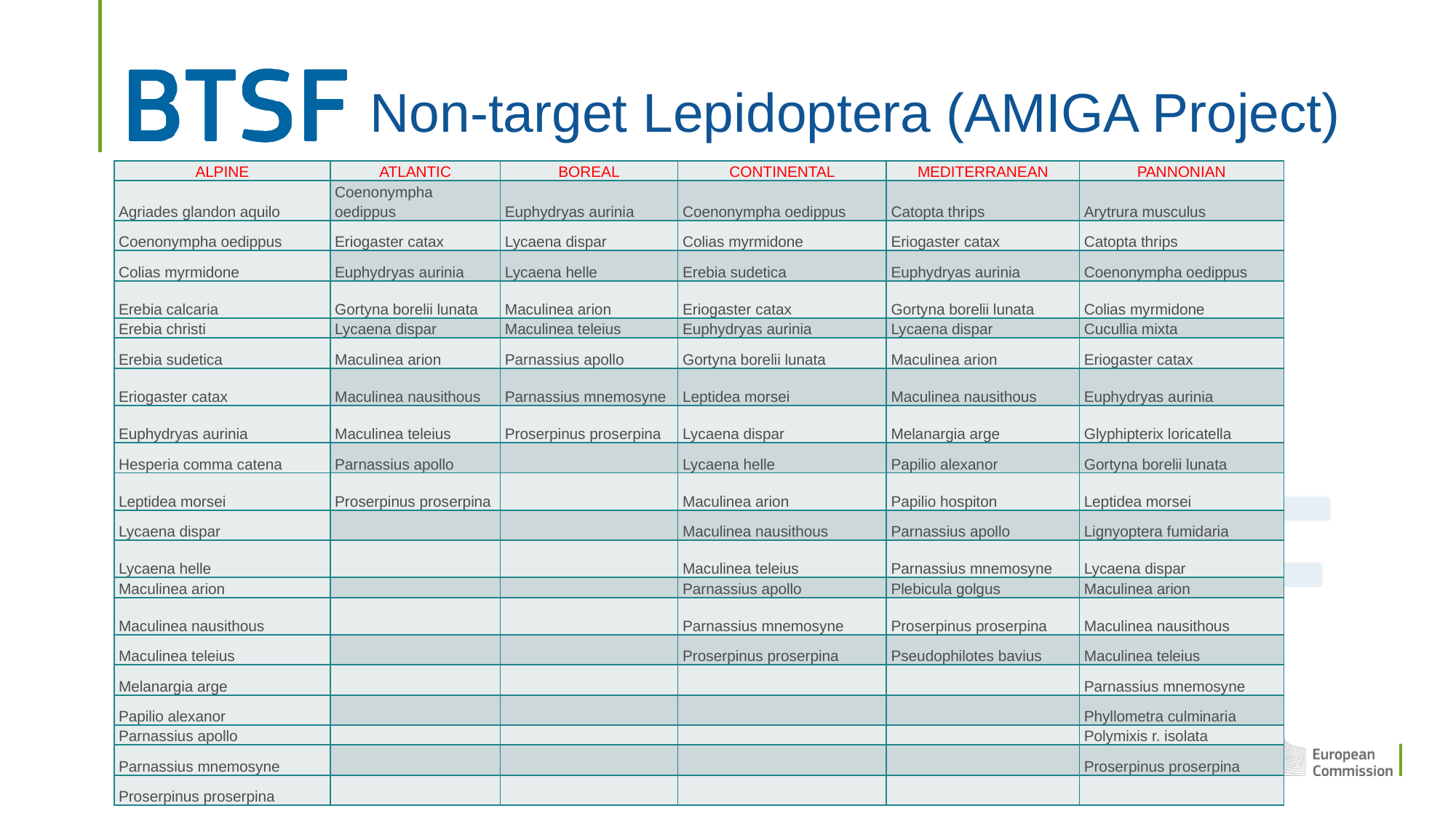

# Non-target Lepidoptera (AMIGA Project)
| ALPINE | ATLANTIC | BOREAL | CONTINENTAL | MEDITERRANEAN | PANNONIAN |
| --- | --- | --- | --- | --- | --- |
| Agriades glandon aquilo | Coenonympha oedippus | Euphydryas aurinia | Coenonympha oedippus | Catopta thrips | Arytrura musculus |
| Coenonympha oedippus | Eriogaster catax | Lycaena dispar | Colias myrmidone | Eriogaster catax | Catopta thrips |
| Colias myrmidone | Euphydryas aurinia | Lycaena helle | Erebia sudetica | Euphydryas aurinia | Coenonympha oedippus |
| Erebia calcaria | Gortyna borelii lunata | Maculinea arion | Eriogaster catax | Gortyna borelii lunata | Colias myrmidone |
| Erebia christi | Lycaena dispar | Maculinea teleius | Euphydryas aurinia | Lycaena dispar | Cucullia mixta |
| Erebia sudetica | Maculinea arion | Parnassius apollo | Gortyna borelii lunata | Maculinea arion | Eriogaster catax |
| Eriogaster catax | Maculinea nausithous | Parnassius mnemosyne | Leptidea morsei | Maculinea nausithous | Euphydryas aurinia |
| Euphydryas aurinia | Maculinea teleius | Proserpinus proserpina | Lycaena dispar | Melanargia arge | Glyphipterix loricatella |
| Hesperia comma catena | Parnassius apollo |  | Lycaena helle | Papilio alexanor | Gortyna borelii lunata |
| Leptidea morsei | Proserpinus proserpina |  | Maculinea arion | Papilio hospiton | Leptidea morsei |
| Lycaena dispar |  |  | Maculinea nausithous | Parnassius apollo | Lignyoptera fumidaria |
| Lycaena helle |  |  | Maculinea teleius | Parnassius mnemosyne | Lycaena dispar |
| Maculinea arion |  |  | Parnassius apollo | Plebicula golgus | Maculinea arion |
| Maculinea nausithous |  |  | Parnassius mnemosyne | Proserpinus proserpina | Maculinea nausithous |
| Maculinea teleius |  |  | Proserpinus proserpina | Pseudophilotes bavius | Maculinea teleius |
| Melanargia arge |  |  |  |  | Parnassius mnemosyne |
| Papilio alexanor |  |  |  |  | Phyllometra culminaria |
| Parnassius apollo |  |  |  |  | Polymixis r. isolata |
| Parnassius mnemosyne |  |  |  |  | Proserpinus proserpina |
| Proserpinus proserpina |  |  |  |  |  |